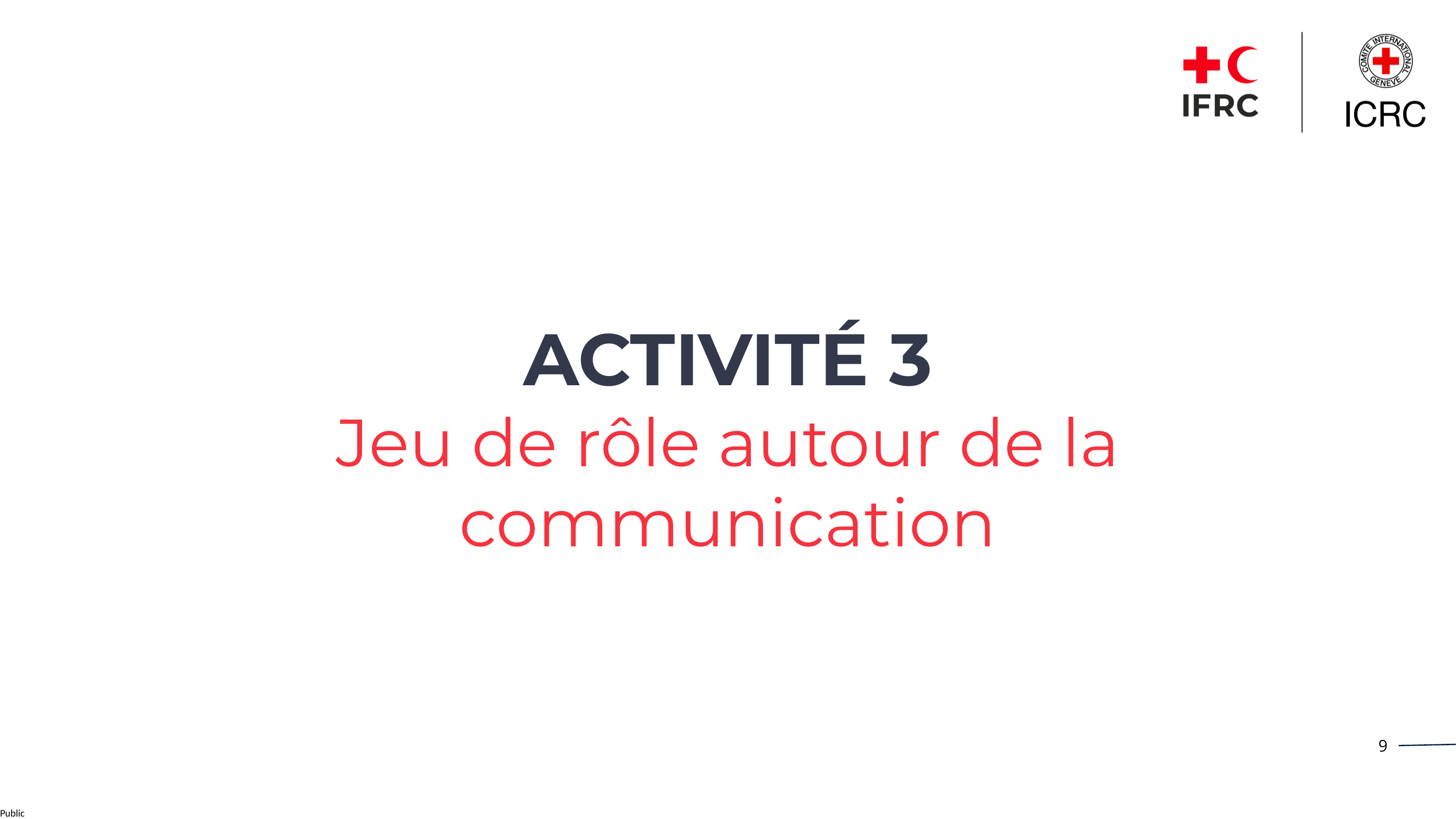

ACTIVITÉ 3
Jeu de rôle autour de la communication